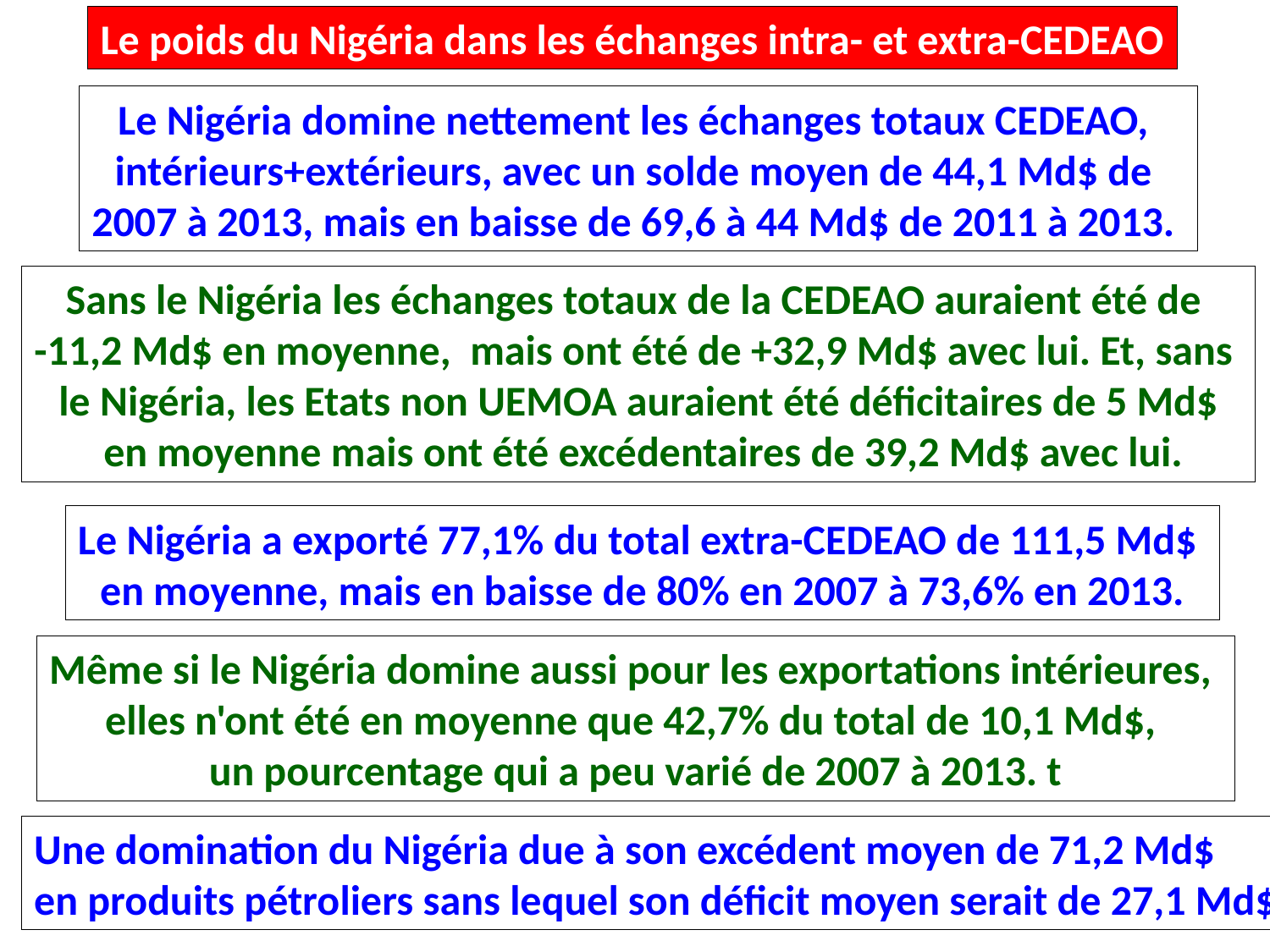

Le poids du Nigéria dans les échanges intra- et extra-CEDEAO
Le Nigéria domine nettement les échanges totaux CEDEAO,
intérieurs+extérieurs, avec un solde moyen de 44,1 Md$ de
2007 à 2013, mais en baisse de 69,6 à 44 Md$ de 2011 à 2013.
Sans le Nigéria les échanges totaux de la CEDEAO auraient été de
-11,2 Md$ en moyenne,  mais ont été de +32,9 Md$ avec lui. Et, sans
le Nigéria, les Etats non UEMOA auraient été déficitaires de 5 Md$
 en moyenne mais ont été excédentaires de 39,2 Md$ avec lui.
Le Nigéria a exporté 77,1% du total extra-CEDEAO de 111,5 Md$
en moyenne, mais en baisse de 80% en 2007 à 73,6% en 2013.
Même si le Nigéria domine aussi pour les exportations intérieures,
elles n'ont été en moyenne que 42,7% du total de 10,1 Md$,
un pourcentage qui a peu varié de 2007 à 2013. t
Une domination du Nigéria due à son excédent moyen de 71,2 Md$
en produits pétroliers sans lequel son déficit moyen serait de 27,1 Md$